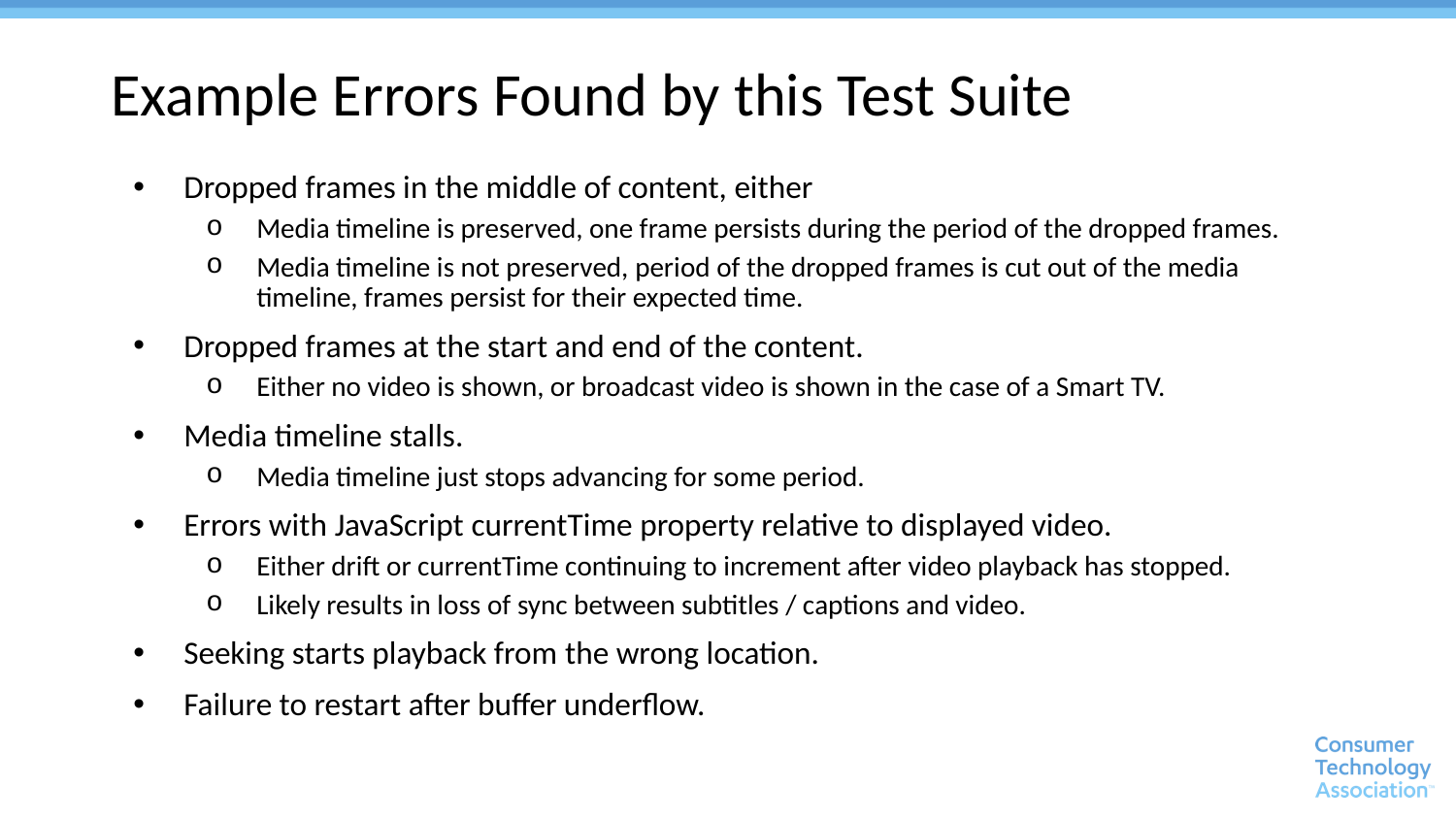

# Example Errors Found by this Test Suite
Dropped frames in the middle of content, either
Media timeline is preserved, one frame persists during the period of the dropped frames.
Media timeline is not preserved, period of the dropped frames is cut out of the media timeline, frames persist for their expected time.
Dropped frames at the start and end of the content.
Either no video is shown, or broadcast video is shown in the case of a Smart TV.
Media timeline stalls.
Media timeline just stops advancing for some period.
Errors with JavaScript currentTime property relative to displayed video.
Either drift or currentTime continuing to increment after video playback has stopped.
Likely results in loss of sync between subtitles / captions and video.
Seeking starts playback from the wrong location.
Failure to restart after buffer underflow.